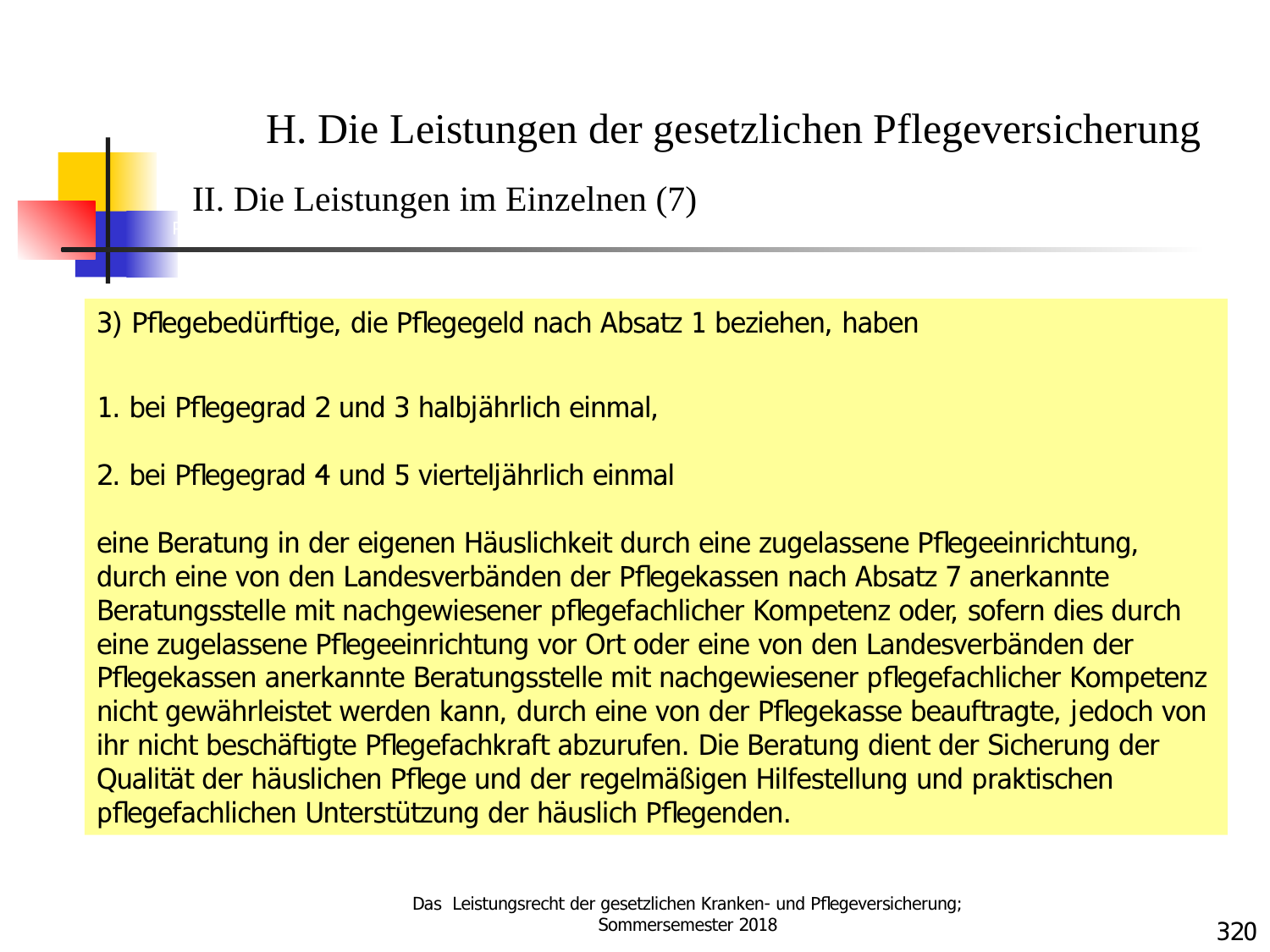

PV 14
H. Die Leistungen der gesetzlichen Pflegeversicherung
II. Die Leistungen im Einzelnen (7)
3) Pflegebedürftige, die Pflegegeld nach Absatz 1 beziehen, haben

1. bei Pflegegrad 2 und 3 halbjährlich einmal,

2. bei Pflegegrad 4 und 5 vierteljährlich einmal

eine Beratung in der eigenen Häuslichkeit durch eine zugelassene Pflegeeinrichtung, durch eine von den Landesverbänden der Pflegekassen nach Absatz 7 anerkannte Beratungsstelle mit nachgewiesener pflegefachlicher Kompetenz oder, sofern dies durch eine zugelassene Pflegeeinrichtung vor Ort oder eine von den Landesverbänden der Pflegekassen anerkannte Beratungsstelle mit nachgewiesener pflegefachlicher Kompetenz nicht gewährleistet werden kann, durch eine von der Pflegekasse beauftragte, jedoch von ihr nicht beschäftigte Pflegefachkraft abzurufen. Die Beratung dient der Sicherung der Qualität der häuslichen Pflege und der regelmäßigen Hilfestellung und praktischen pflegefachlichen Unterstützung der häuslich Pflegenden.
Das  Leistungsrecht der gesetzlichen Kranken- und Pflegeversicherung; Sommersemester 2018
320